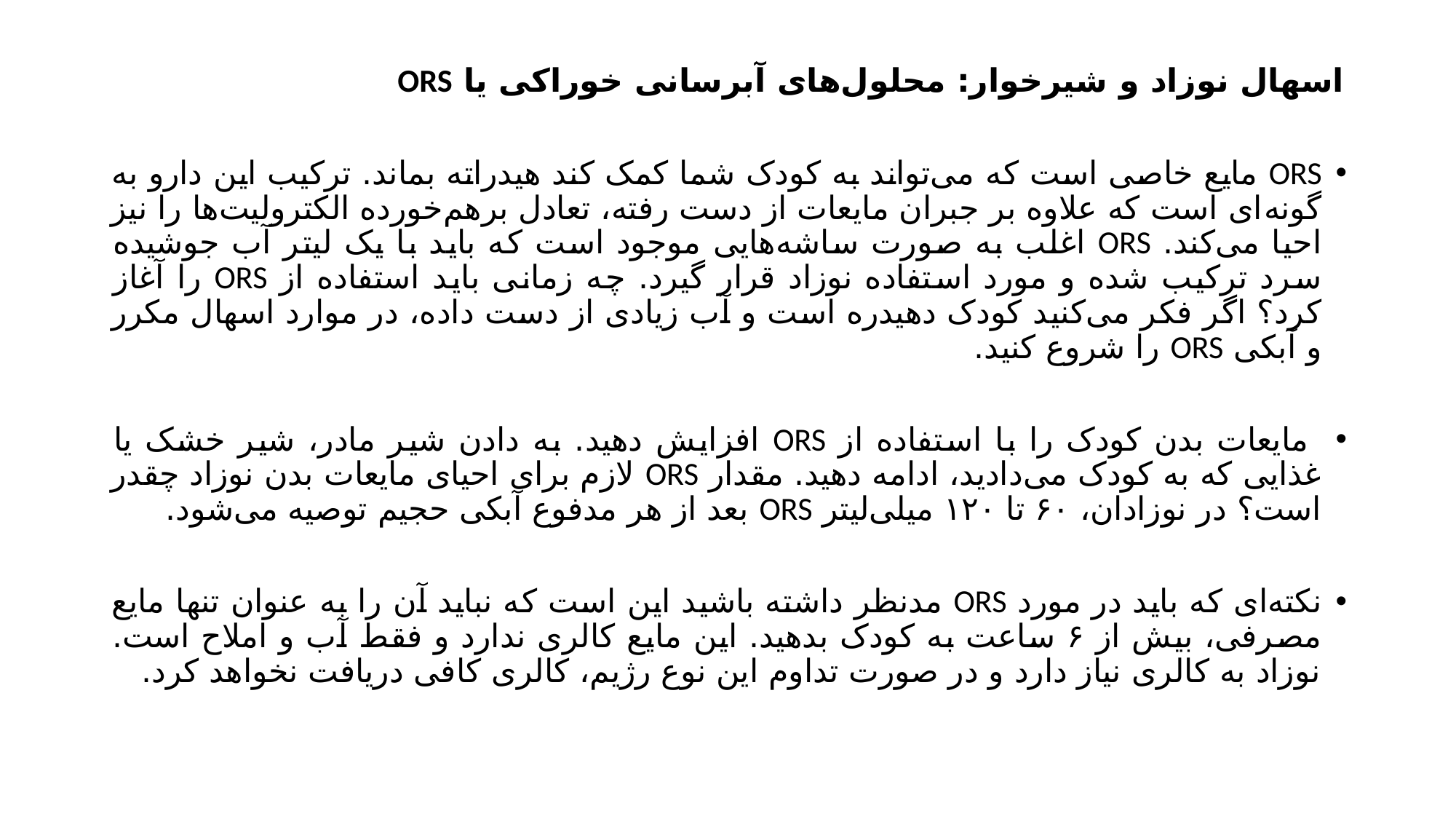

اسهال نوزاد و شیرخوار: محلول‌های آبرسانی خوراکی یا ORS

ORS مایع خاصی است که می‌تواند به کودک شما کمک کند هیدراته بماند. ترکیب این دارو به گونه‌ای است که علاوه بر جبران مایعات از دست رفته، تعادل برهم‌خورده الکترولیت‌ها را نیز احیا می‌کند. ORS اغلب به صورت ساشه‌هایی موجود است که باید با یک لیتر آب جوشیده سرد ترکیب شده و مورد استفاده نوزاد قرار گیرد. چه زمانی باید استفاده از ORS را آغاز کرد؟ اگر فکر می‌کنید کودک دهیدره است و آب زیادی از دست داده، در موارد اسهال مکرر و آبکی ORS را شروع کنید.

 مایعات بدن کودک را با استفاده از ORS افزایش دهید. به دادن شیر مادر، شیر خشک یا غذایی که به کودک می‌دادید، ادامه دهید. مقدار ORS لازم برای احیای مایعات بدن نوزاد چقدر است؟ در نوزادان، ۶۰ تا ۱۲۰ میلی‌لیتر ORS بعد از هر مدفوع آبکی حجیم توصیه می‌شود.

نکته‌ای که باید در مورد ORS مدنظر داشته باشید این است که نباید آن را به عنوان تنها مایع مصرفی، بیش از ۶ ساعت به کودک بدهید. این مایع کالری ندارد و فقط آب و املاح است. نوزاد به کالری نیاز دارد و در صورت تداوم این نوع رژیم، کالری کافی دریافت نخواهد کرد.